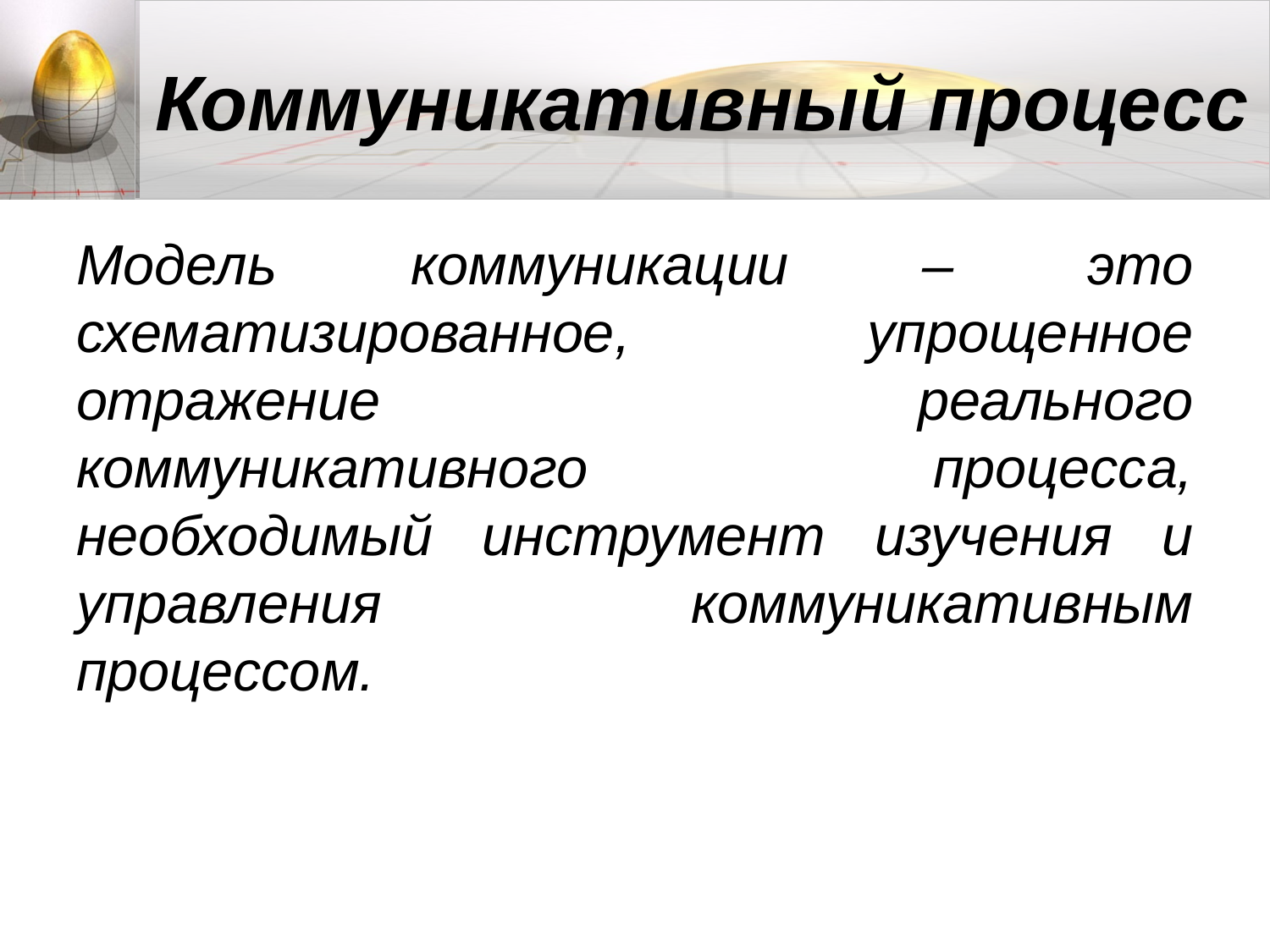

# Коммуникативный процесс
Модель коммуникации – это схематизированное, упрощенное отражение реального коммуникативного процесса, необходимый инструмент изучения и управления коммуникативным процессом.